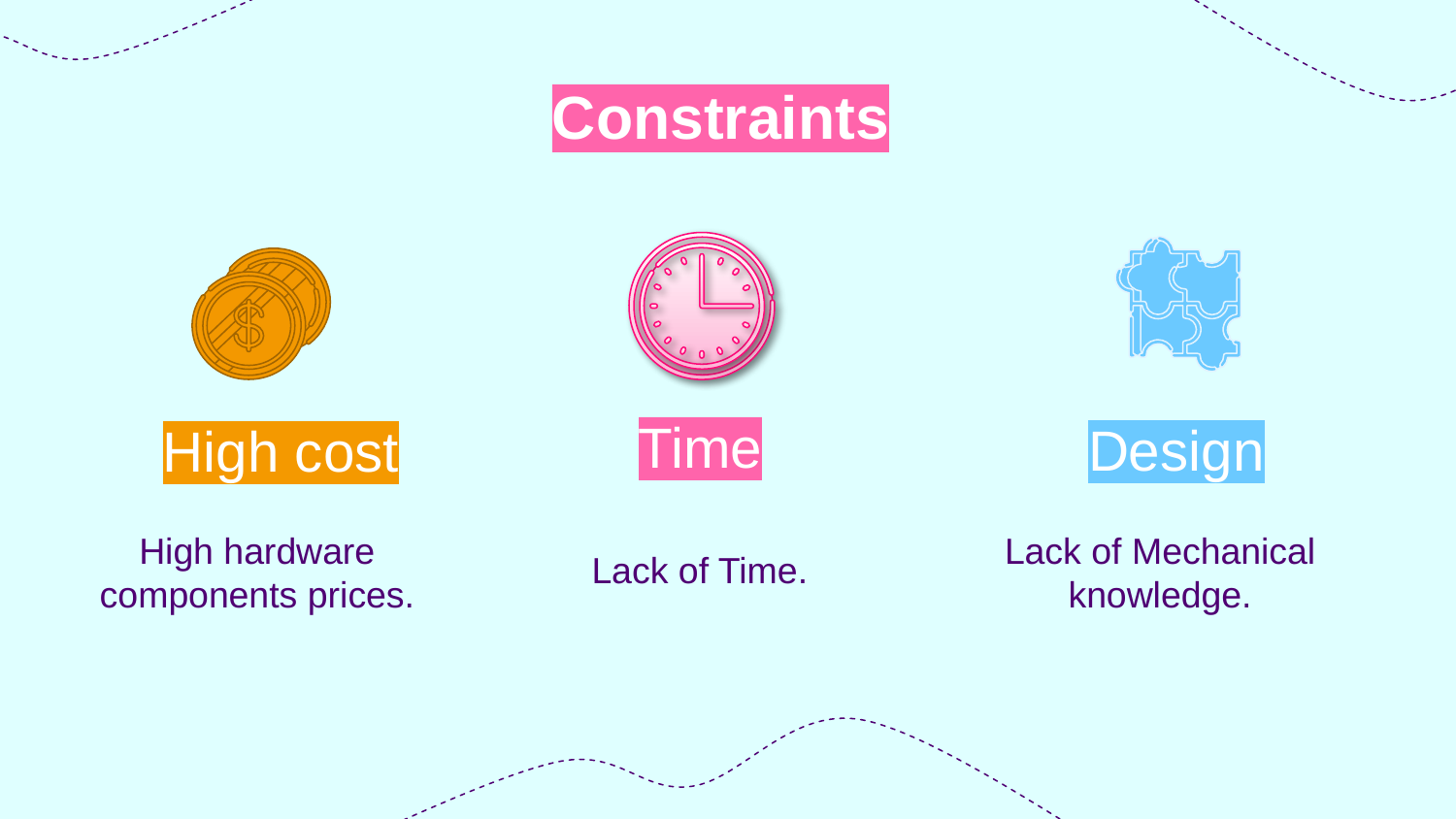

Constraints

# Time
Design
High cost
High hardware components prices.
Lack of Mechanical knowledge.
Lack of Time.